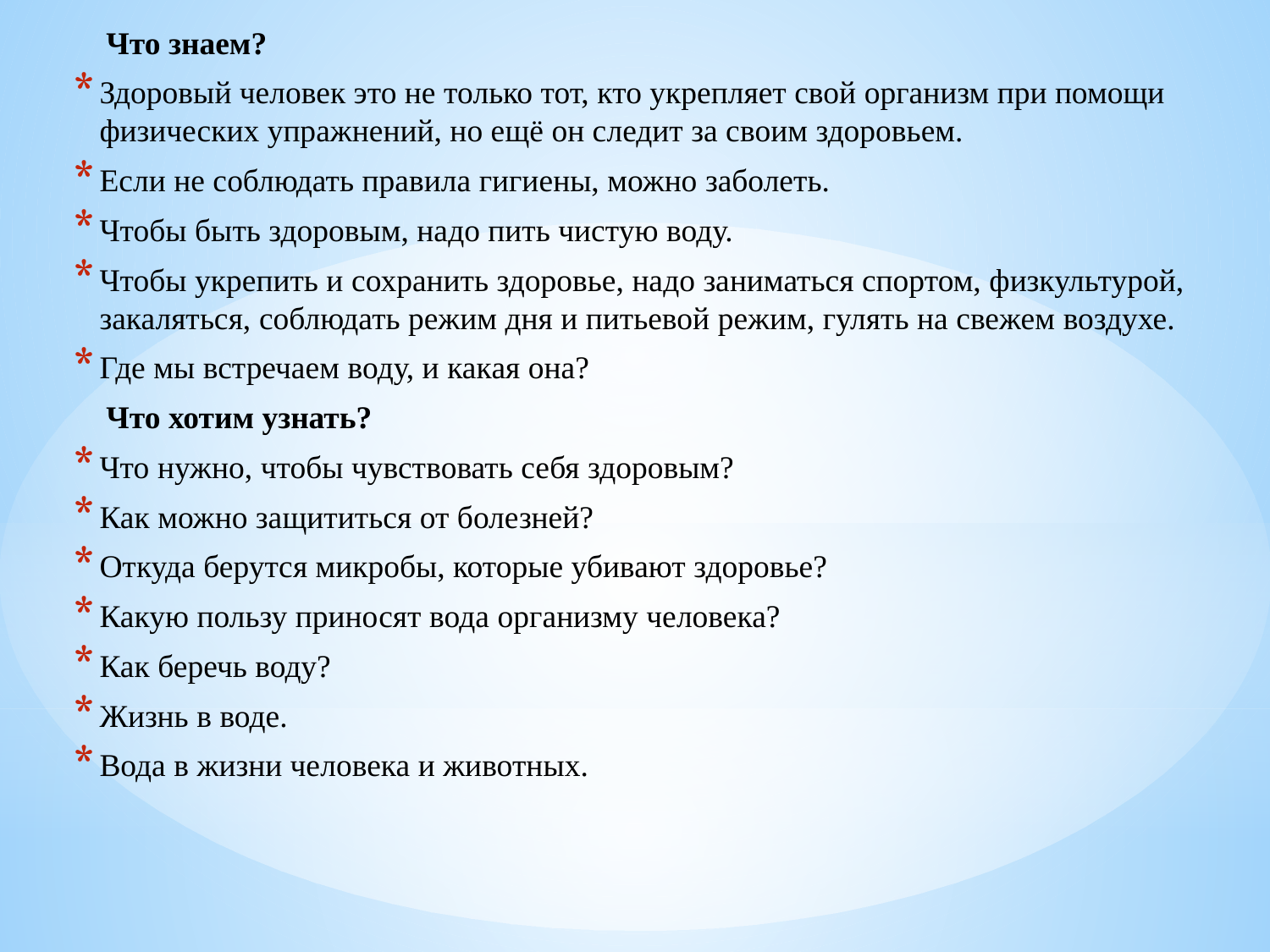

Что знаем?
Здоровый человек это не только тот, кто укрепляет свой организм при помощи физических упражнений, но ещё он следит за своим здоровьем.
Если не соблюдать правила гигиены, можно заболеть.
Чтобы быть здоровым, надо пить чистую воду.
Чтобы укрепить и сохранить здоровье, надо заниматься спортом, физкультурой, закаляться, соблюдать режим дня и питьевой режим, гулять на свежем воздухе.
Где мы встречаем воду, и какая она?
    Что хотим узнать?
Что нужно, чтобы чувствовать себя здоровым?
Как можно защититься от болезней?
Откуда берутся микробы, которые убивают здоровье?
Какую пользу приносят вода организму человека?
Как беречь воду?
Жизнь в воде.
Вода в жизни человека и животных.
#